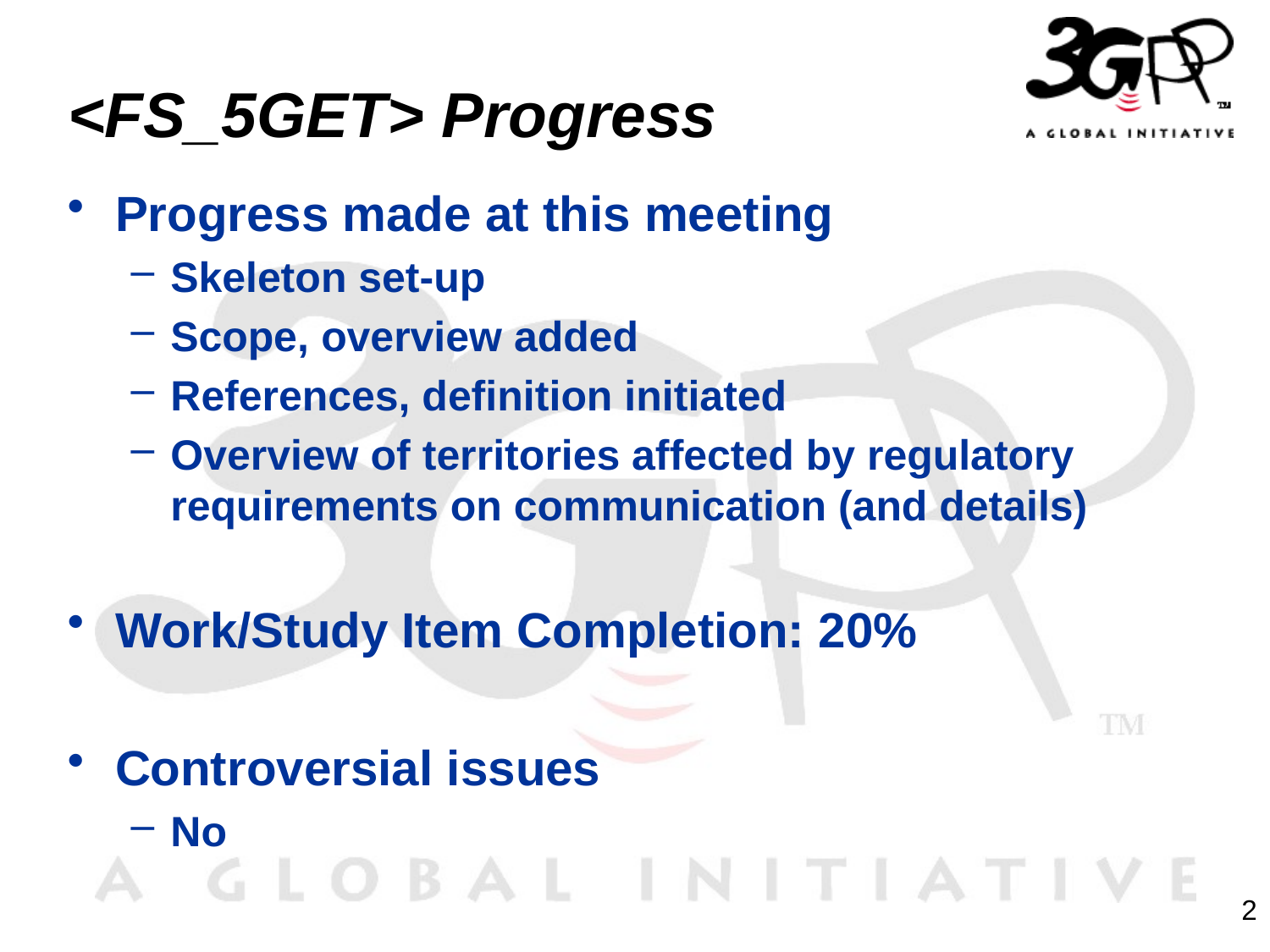

# <FS_5GET> Progress
Progress made at this meeting
Skeleton set-up
Scope, overview added
References, definition initiated
Overview of territories affected by regulatory requirements on communication (and details)

Work/Study Item Completion: 20%

Controversial issues
No
2